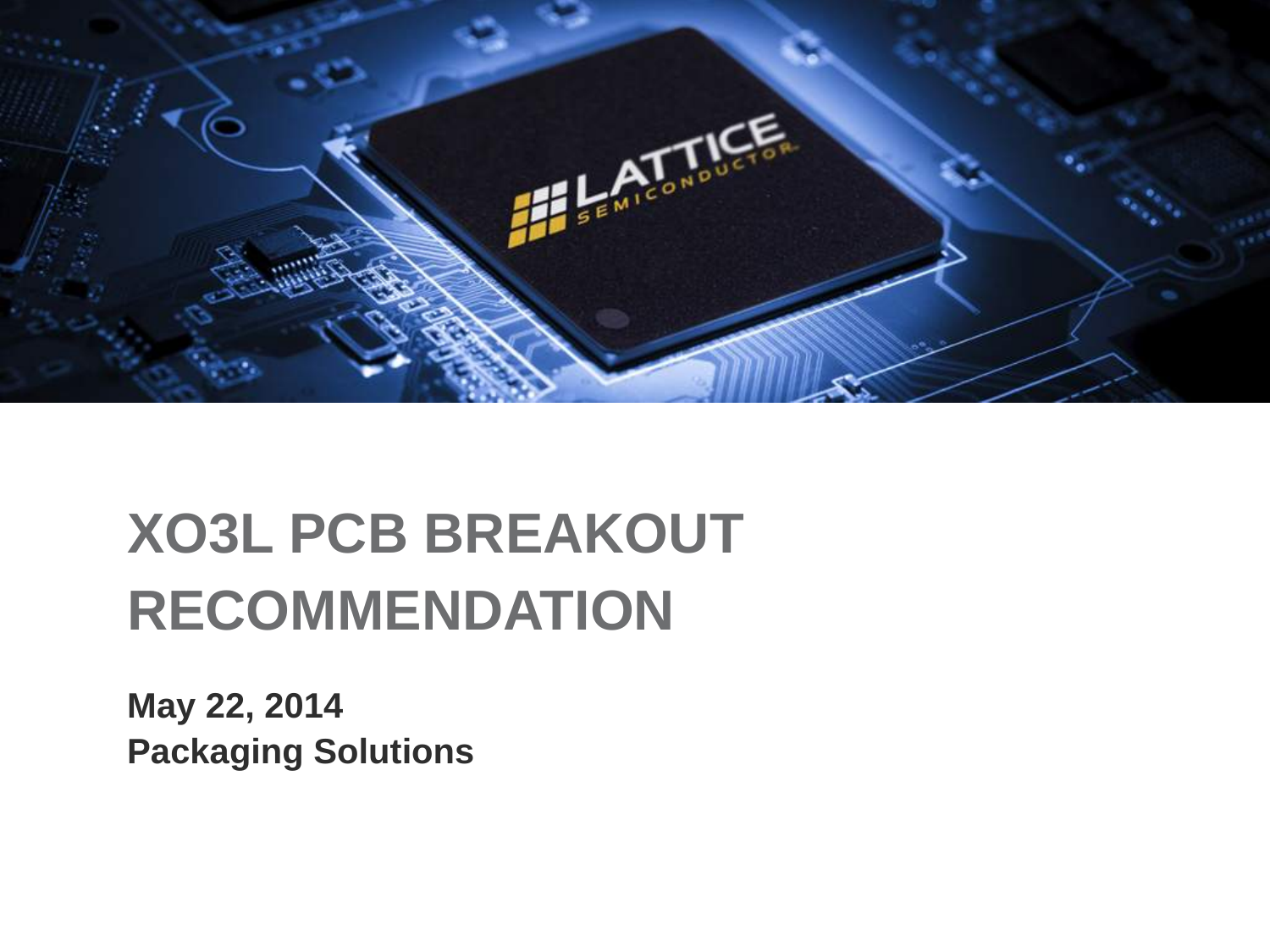

# XO3L PCB breakout recommendation
May 22, 2014
Packaging Solutions